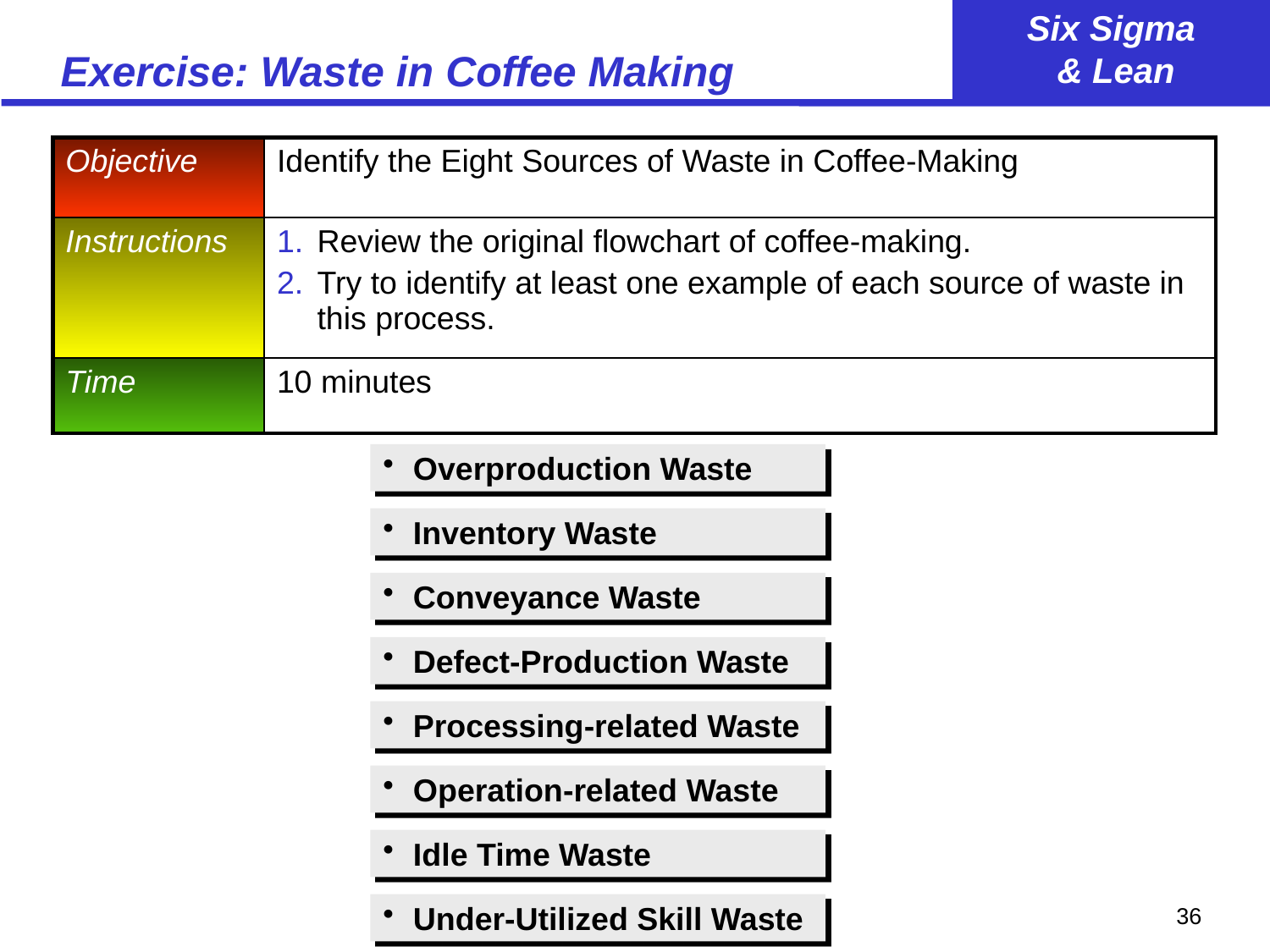

# Exercise: Waste in Coffee Making
| Objective | Identify the Eight Sources of Waste in Coffee-Making |
| --- | --- |
| Instructions | Review the original flowchart of coffee-making. Try to identify at least one example of each source of waste in this process. |
| Time | 10 minutes |
Overproduction Waste
Inventory Waste
Conveyance Waste
Defect-Production Waste
Processing-related Waste
Operation-related Waste
Idle Time Waste
Under-Utilized Skill Waste